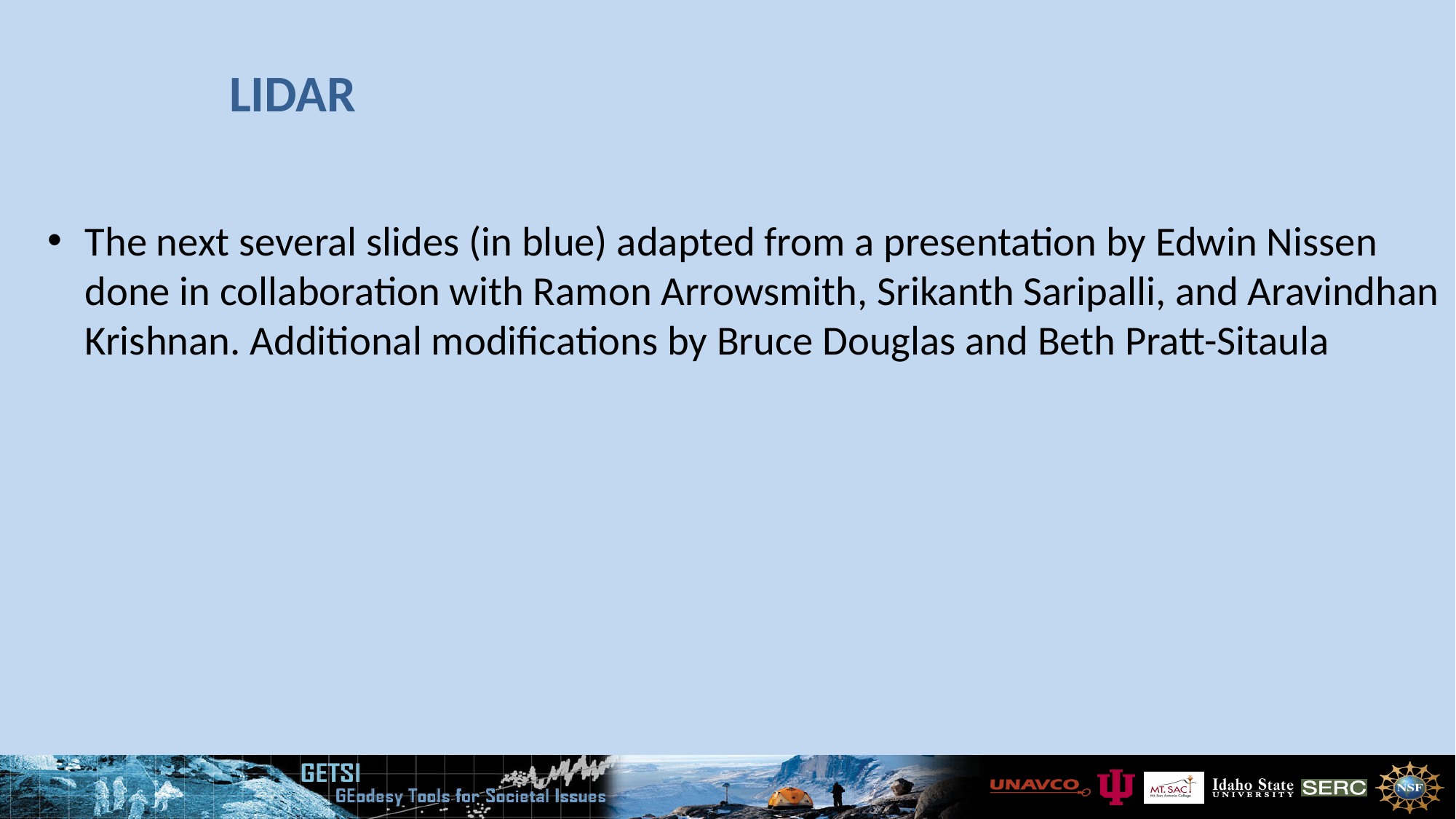

# Lidar
The next several slides (in blue) adapted from a presentation by Edwin Nissen done in collaboration with Ramon Arrowsmith, Srikanth Saripalli, and Aravindhan Krishnan. Additional modifications by Bruce Douglas and Beth Pratt-Sitaula